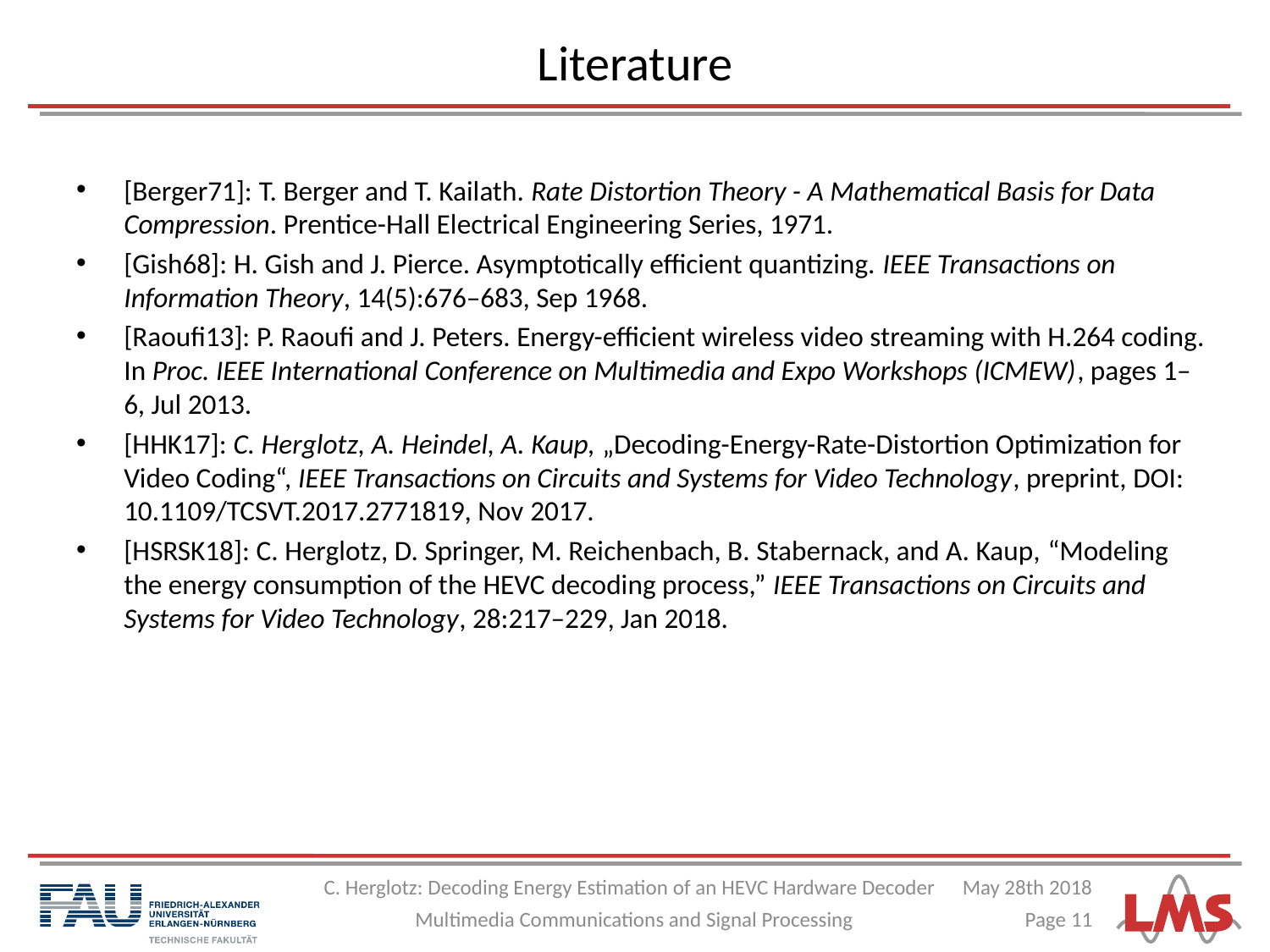

# Literature
[Berger71]: T. Berger and T. Kailath. Rate Distortion Theory - A Mathematical Basis for Data Compression. Prentice-Hall Electrical Engineering Series, 1971.
[Gish68]: H. Gish and J. Pierce. Asymptotically efficient quantizing. IEEE Transactions on Information Theory, 14(5):676–683, Sep 1968.
[Raoufi13]: P. Raoufi and J. Peters. Energy-efficient wireless video streaming with H.264 coding. In Proc. IEEE International Conference on Multimedia and Expo Workshops (ICMEW), pages 1–6, Jul 2013.
[HHK17]: C. Herglotz, A. Heindel, A. Kaup, „Decoding-Energy-Rate-Distortion Optimization for Video Coding“, IEEE Transactions on Circuits and Systems for Video Technology, preprint, DOI: 10.1109/TCSVT.2017.2771819, Nov 2017.
[HSRSK18]: C. Herglotz, D. Springer, M. Reichenbach, B. Stabernack, and A. Kaup, “Modeling the energy consumption of the HEVC decoding process,” IEEE Transactions on Circuits and Systems for Video Technology, 28:217–229, Jan 2018.

C. Herglotz: Decoding Energy Estimation of an HEVC Hardware Decoder